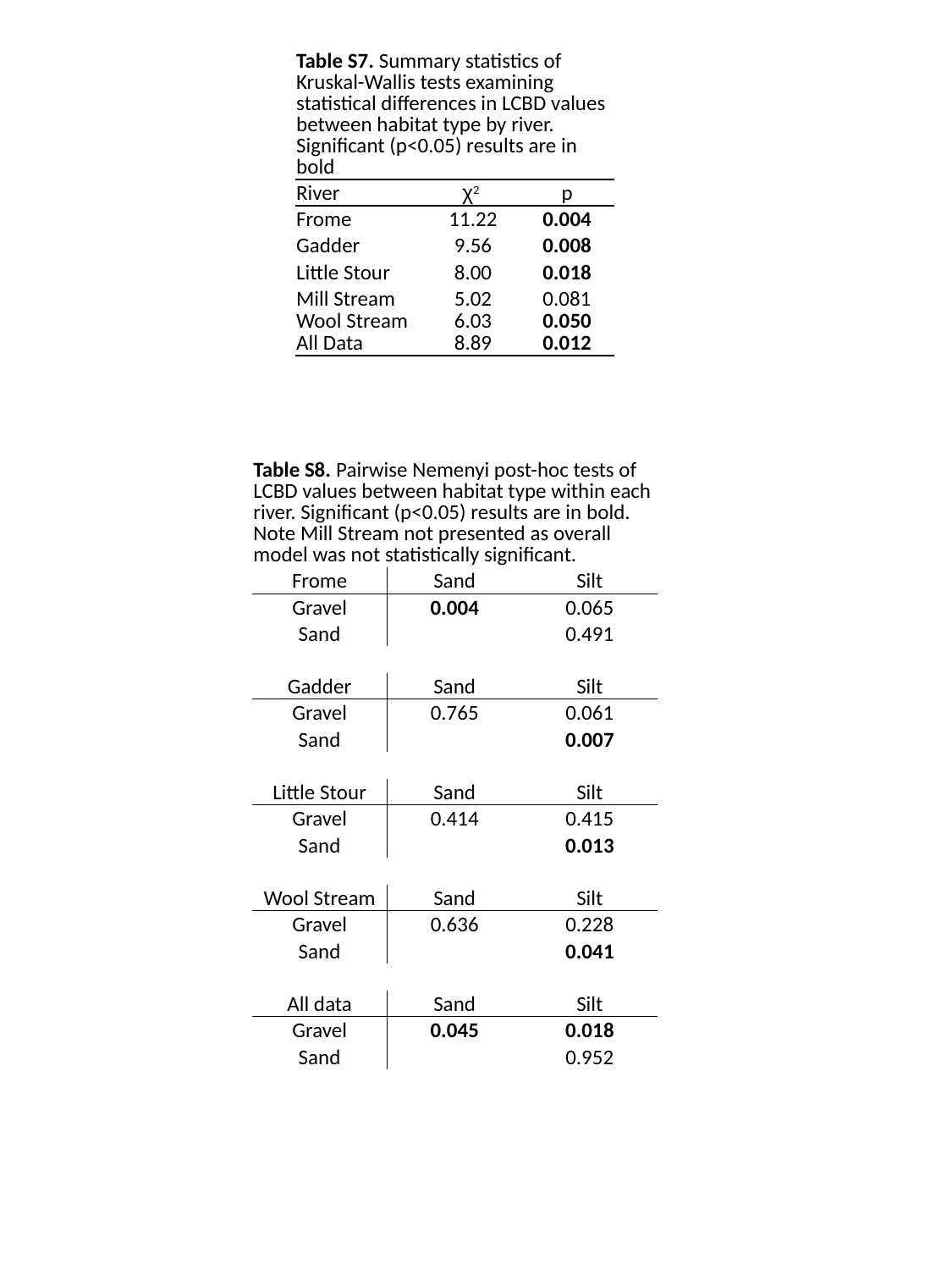

| Table S7. Summary statistics of Kruskal-Wallis tests examining statistical differences in LCBD values between habitat type by river. Significant (p<0.05) results are in bold |  |  |
| --- | --- | --- |
| River | χ2 | p |
| Frome | 11.22 | 0.004 |
| Gadder | 9.56 | 0.008 |
| Little Stour | 8.00 | 0.018 |
| Mill Stream | 5.02 | 0.081 |
| Wool Stream | 6.03 | 0.050 |
| All Data | 8.89 | 0.012 |
| Table S8. Pairwise Nemenyi post-hoc tests of LCBD values between habitat type within each river. Significant (p<0.05) results are in bold. Note Mill Stream not presented as overall model was not statistically significant. |  |  |
| --- | --- | --- |
| Frome | Sand | Silt |
| Gravel | 0.004 | 0.065 |
| Sand |  | 0.491 |
|  |  |  |
| Gadder | Sand | Silt |
| Gravel | 0.765 | 0.061 |
| Sand |  | 0.007 |
|  |  |  |
| Little Stour | Sand | Silt |
| Gravel | 0.414 | 0.415 |
| Sand |  | 0.013 |
|  |  |  |
| Wool Stream | Sand | Silt |
| Gravel | 0.636 | 0.228 |
| Sand |  | 0.041 |
|  |  |  |
| All data | Sand | Silt |
| Gravel | 0.045 | 0.018 |
| Sand |  | 0.952 |